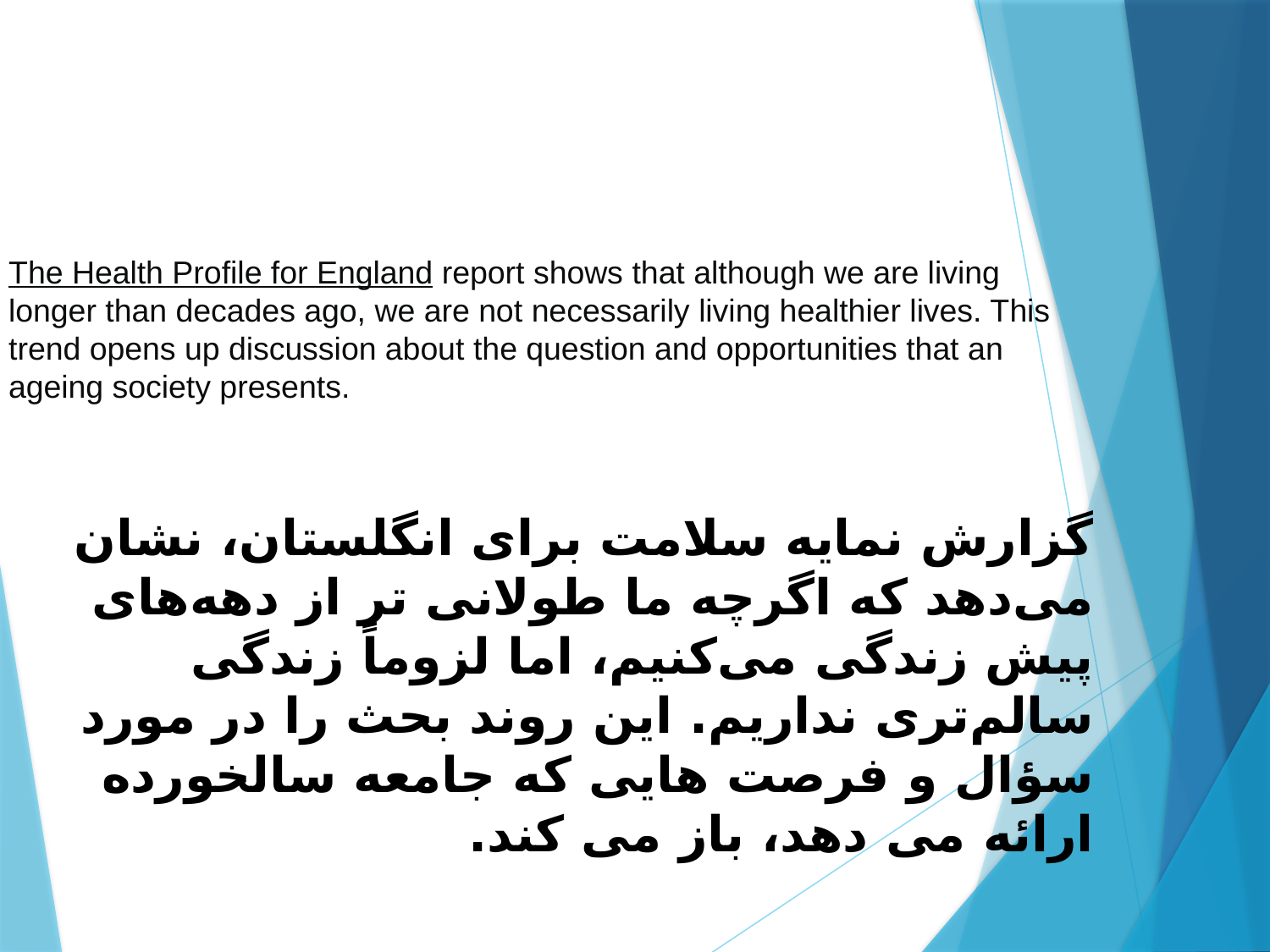

The Health Profile for England report shows that although we are living longer than decades ago, we are not necessarily living healthier lives. This trend opens up discussion about the question and opportunities that an ageing society presents.

گزارش نمایه سلامت برای انگلستان، نشان می‌دهد که اگرچه ما طولانی تر از دهه‌های پیش زندگی می‌کنیم، اما لزوماً زندگی سالم‌تری نداریم. این روند بحث را در مورد سؤال و فرصت هایی که جامعه سالخورده ارائه می دهد، باز می کند.